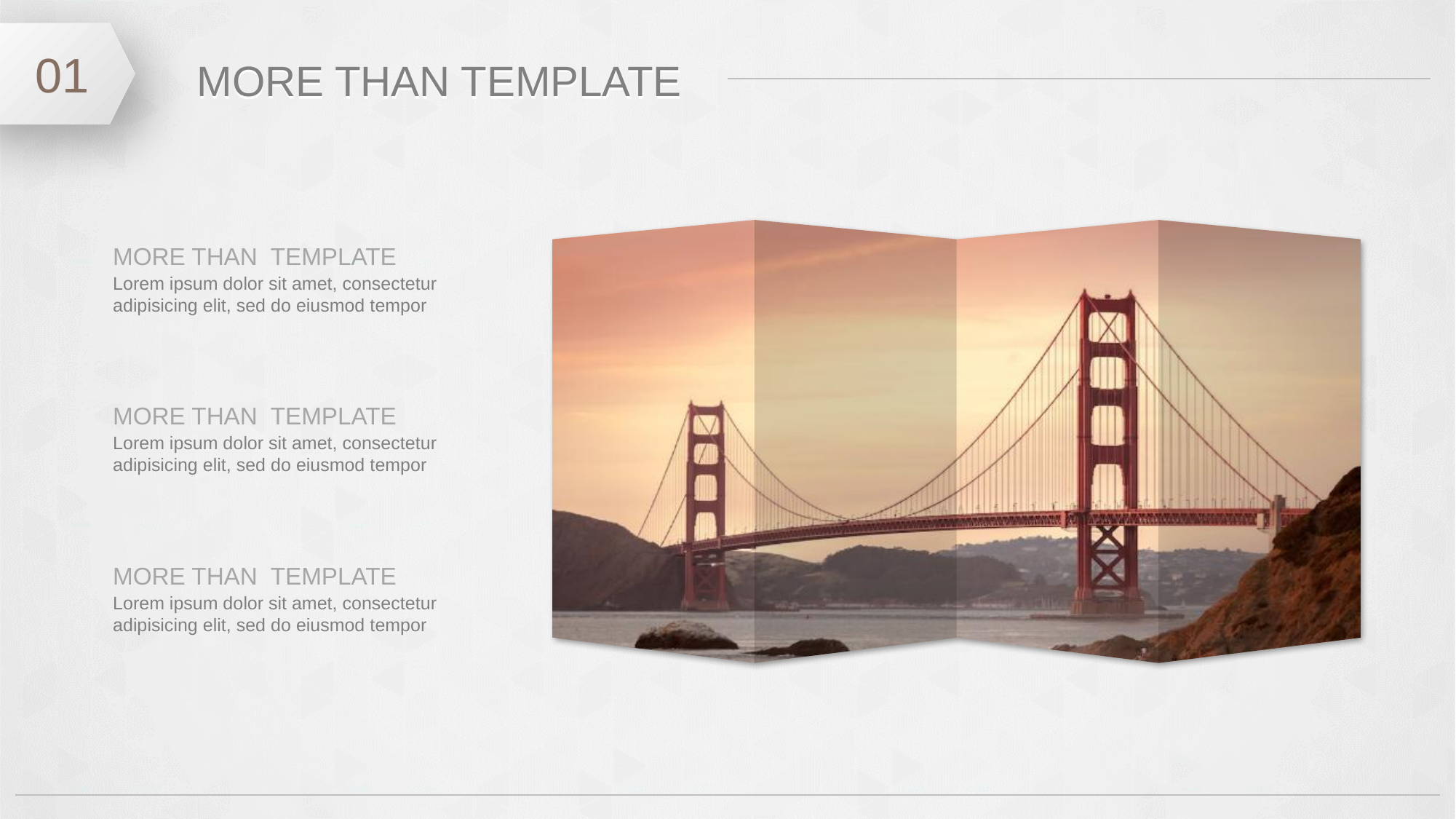

01
MORE THAN TEMPLATE

MORE THAN  TEMPLATE
Lorem ipsum dolor sit amet, consectetur adipisicing elit, sed do eiusmod tempor
MORE THAN  TEMPLATE
Lorem ipsum dolor sit amet, consectetur adipisicing elit, sed do eiusmod tempor
MORE THAN  TEMPLATE
Lorem ipsum dolor sit amet, consectetur adipisicing elit, sed do eiusmod tempor